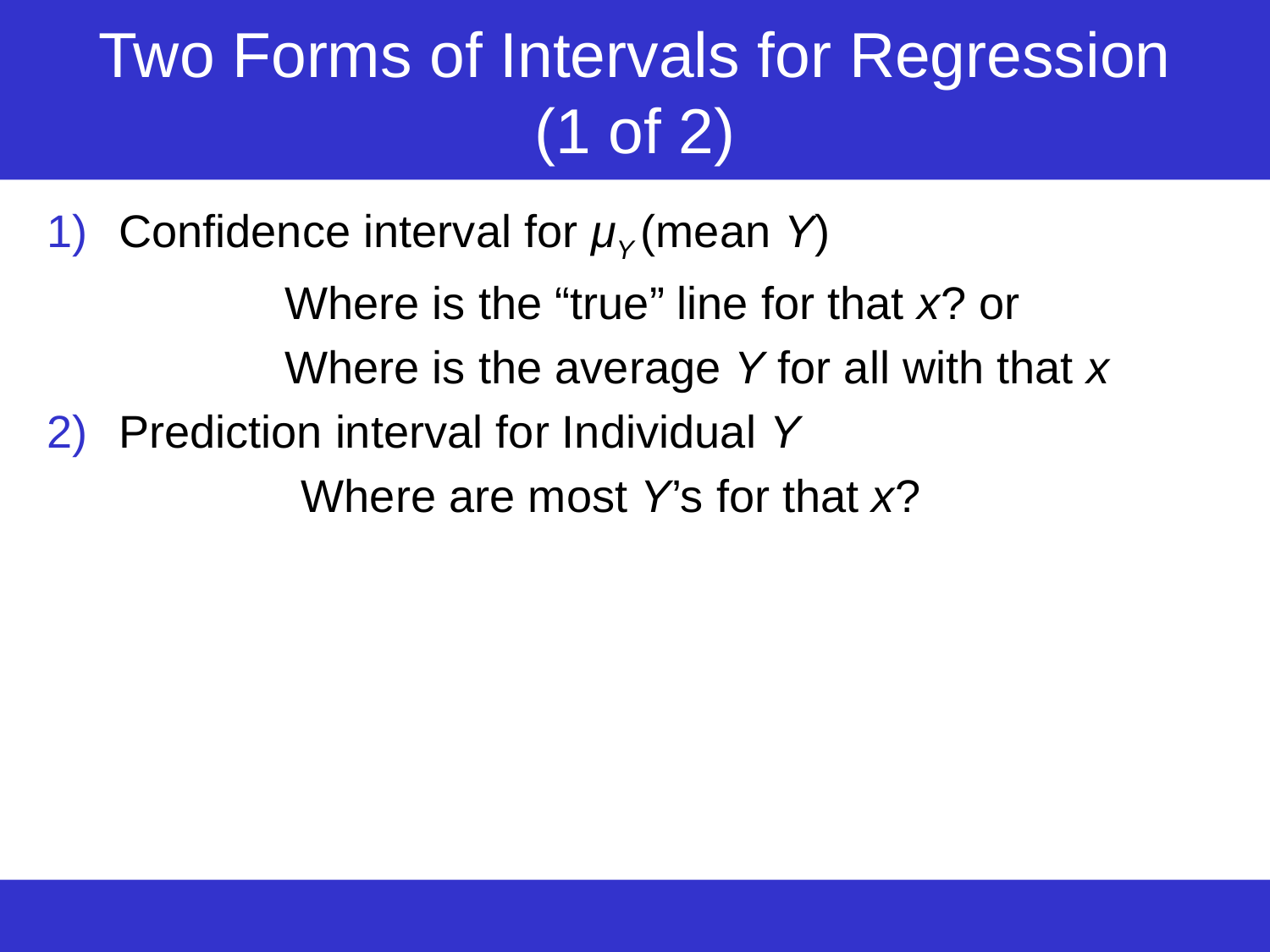

# Two Forms of Intervals for Regression (1 of 2)
Confidence interval for μY (mean Y)
	Where is the “true” line for that x? or
	Where is the average Y for all with that x
Prediction interval for Individual Y
		Where are most Y’s for that x?